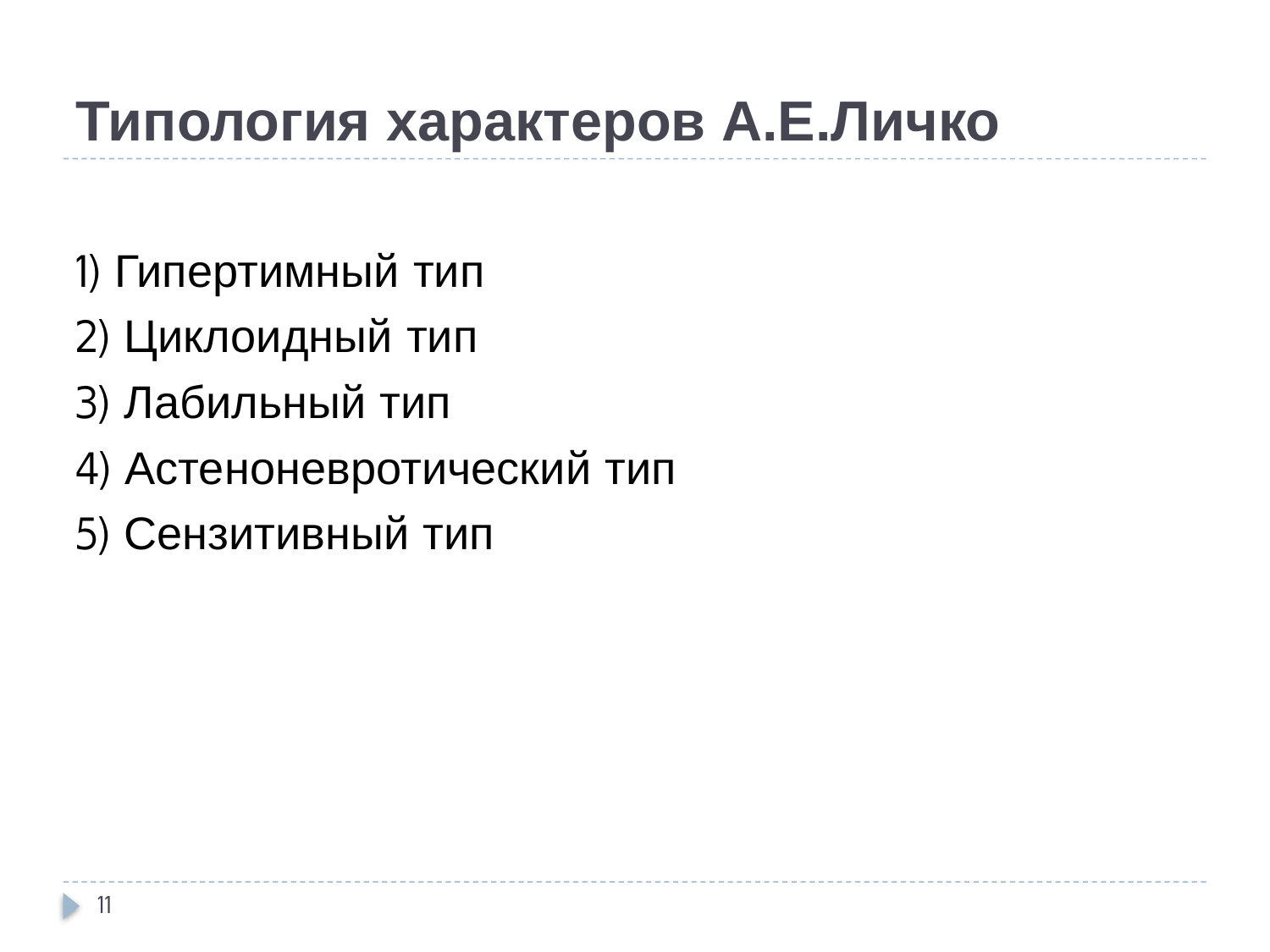

# Типология характеров А.Е.Личко

1) Гипертимный тип
2) Циклоидный тип
3) Лабильный тип
4) Астеноневротический тип
5) Сензитивный тип

11